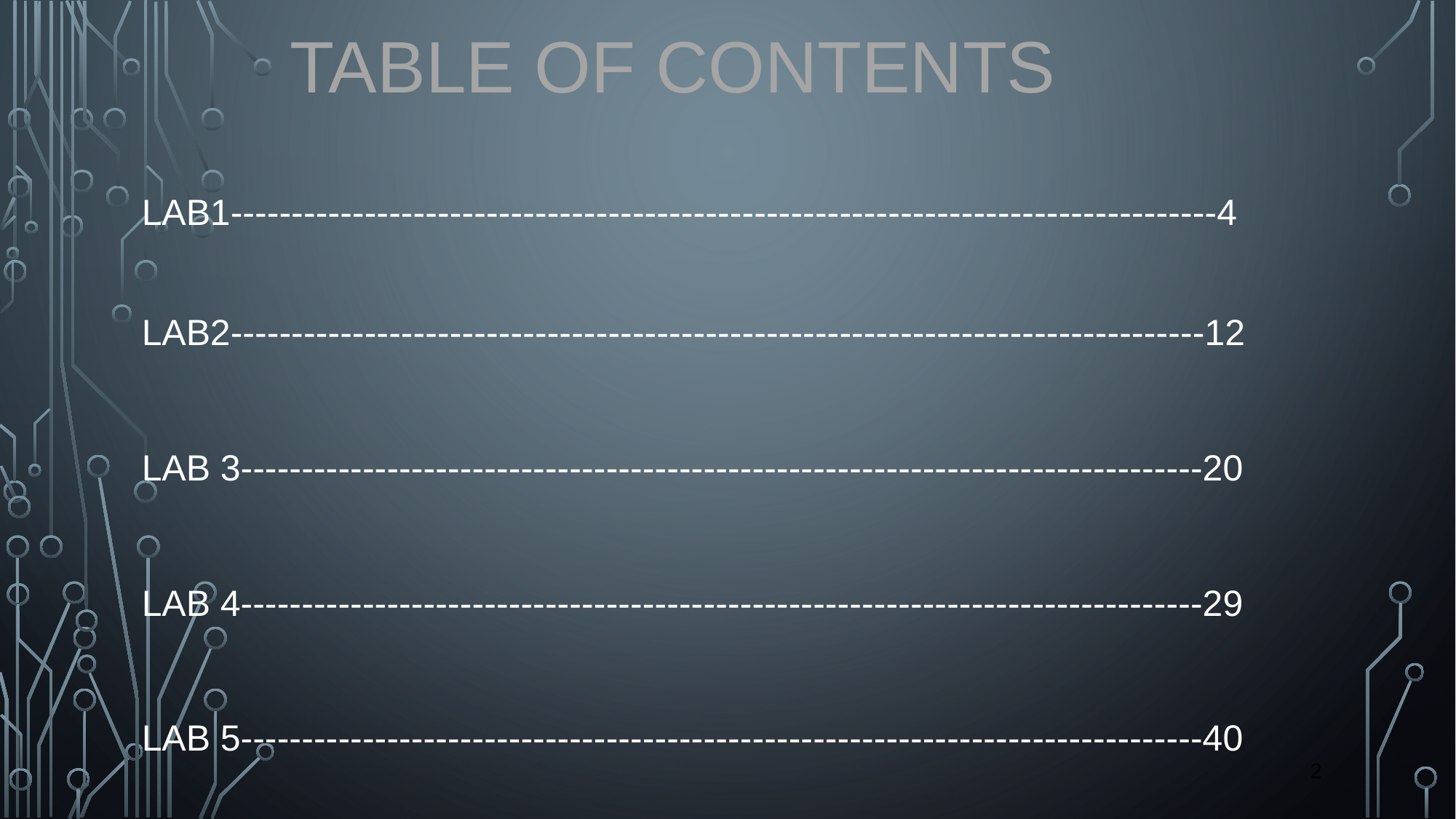

# TABLE OF CONTENTS
LAB1---------------------------------------------------------------------------------4

LAB2--------------------------------------------------------------------------------12

LAB 3-------------------------------------------------------------------------------20

LAB 4-------------------------------------------------------------------------------29

LAB 5-------------------------------------------------------------------------------40

2